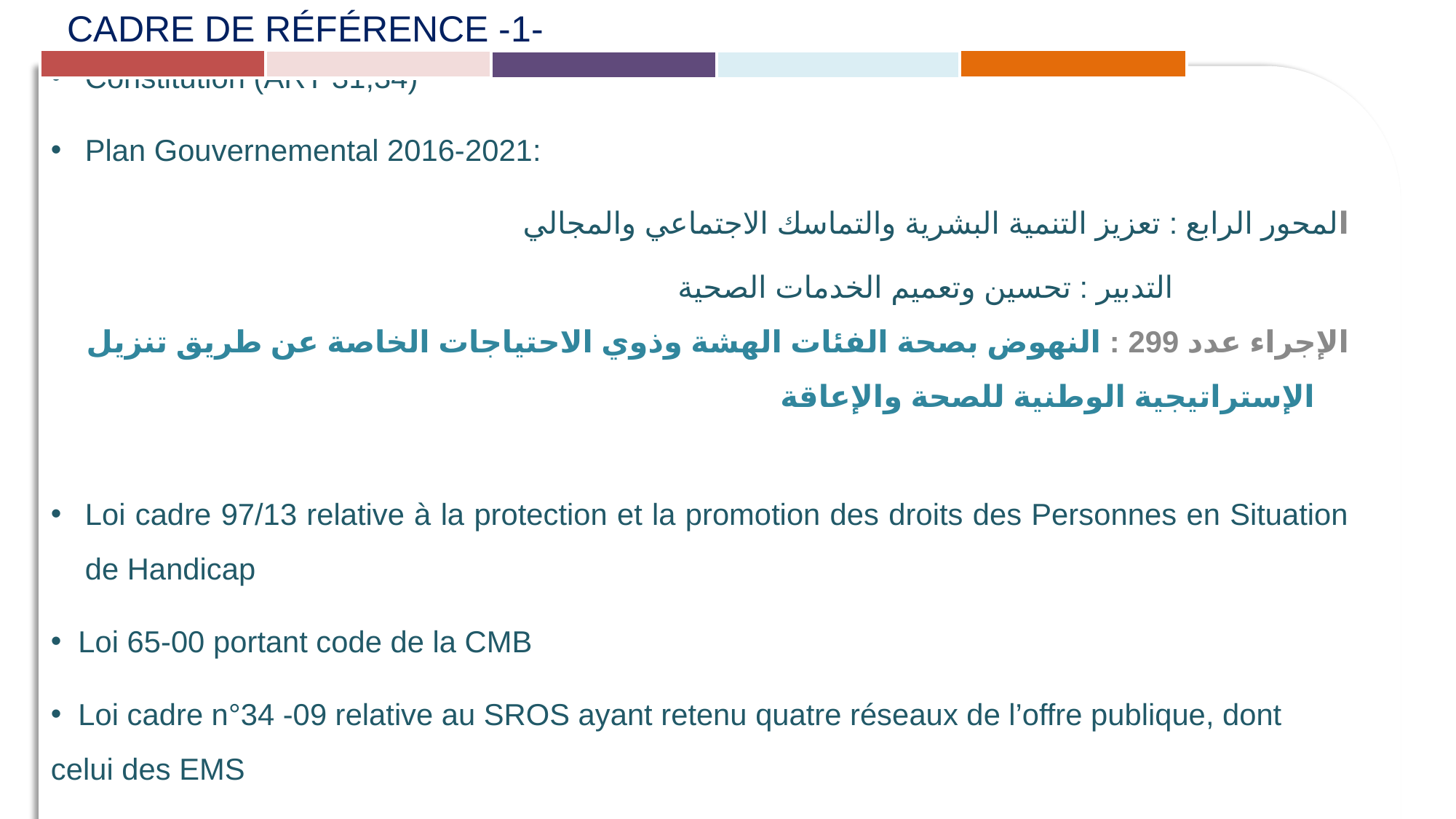

CADRE DE RÉFÉRENCE -1-

Constitution (ART 31,34)
Plan Gouvernemental 2016-2021:
المحور الرابع : تعزيز التنمية البشرية والتماسك الاجتماعي والمجالي
التدبير : تحسين وتعميم الخدمات الصحية
الإجراء عدد 299 : النهوض بصحة الفئات الهشة وذوي الاحتياجات الخاصة عن طريق تنزيل الإستراتيجية الوطنية للصحة والإعاقة

Loi cadre 97/13 relative à la protection et la promotion des droits des Personnes en Situation de Handicap
  Loi 65-00 portant code de la CMB
  Loi cadre n°34 -09 relative au SROS ayant retenu quatre réseaux de l’offre publique, dont        celui des EMS
 Code Pénal Marocain